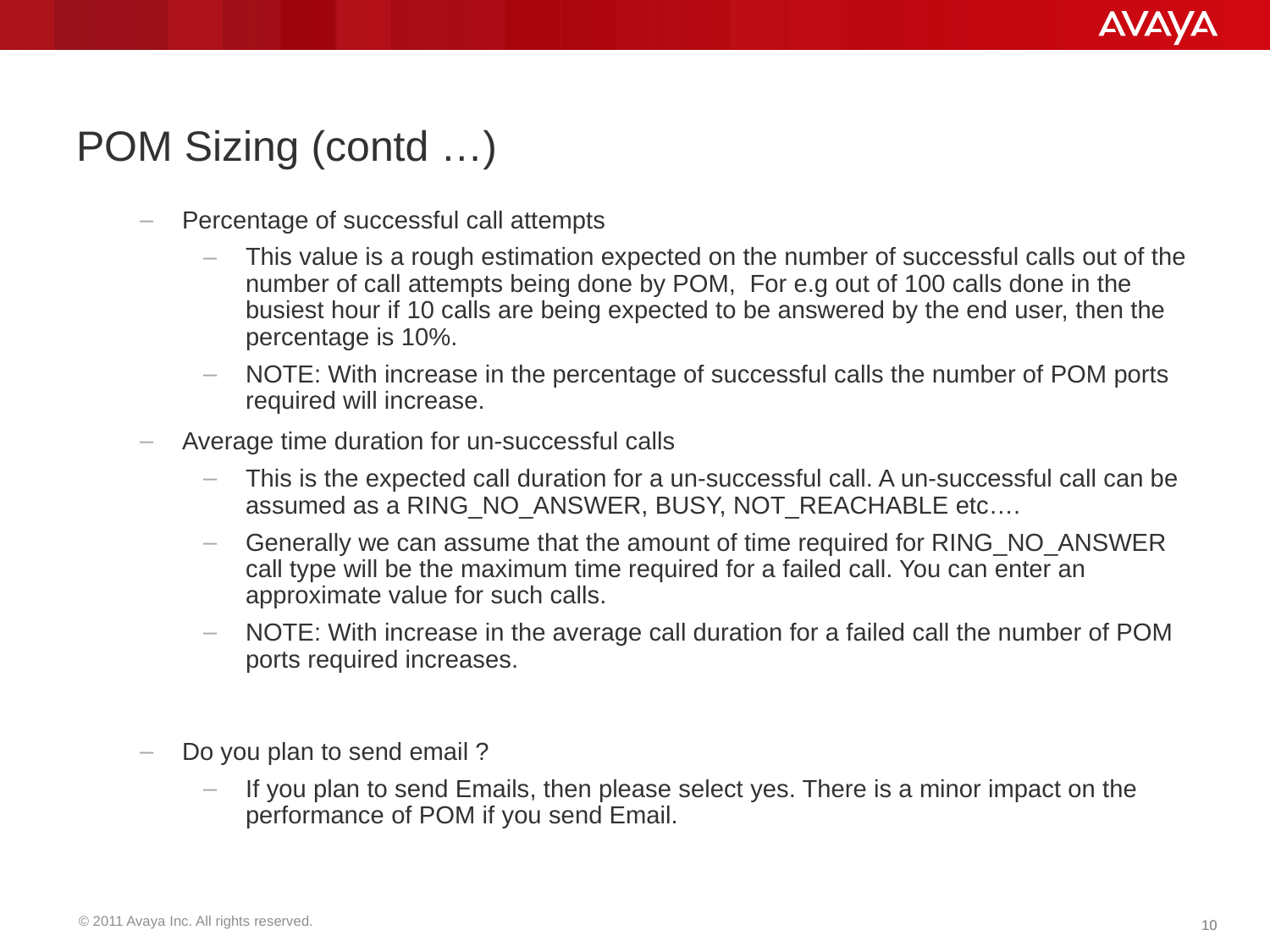

# POM Sizing (contd …)
Percentage of successful call attempts
This value is a rough estimation expected on the number of successful calls out of the number of call attempts being done by POM,  For e.g out of 100 calls done in the busiest hour if 10 calls are being expected to be answered by the end user, then the percentage is 10%.
NOTE: With increase in the percentage of successful calls the number of POM ports required will increase.
Average time duration for un-successful calls
This is the expected call duration for a un-successful call. A un-successful call can be assumed as a RING_NO_ANSWER, BUSY, NOT_REACHABLE etc….
Generally we can assume that the amount of time required for RING_NO_ANSWER call type will be the maximum time required for a failed call. You can enter an approximate value for such calls.
NOTE: With increase in the average call duration for a failed call the number of POM ports required increases.

Do you plan to send email ?
If you plan to send Emails, then please select yes. There is a minor impact on the performance of POM if you send Email.